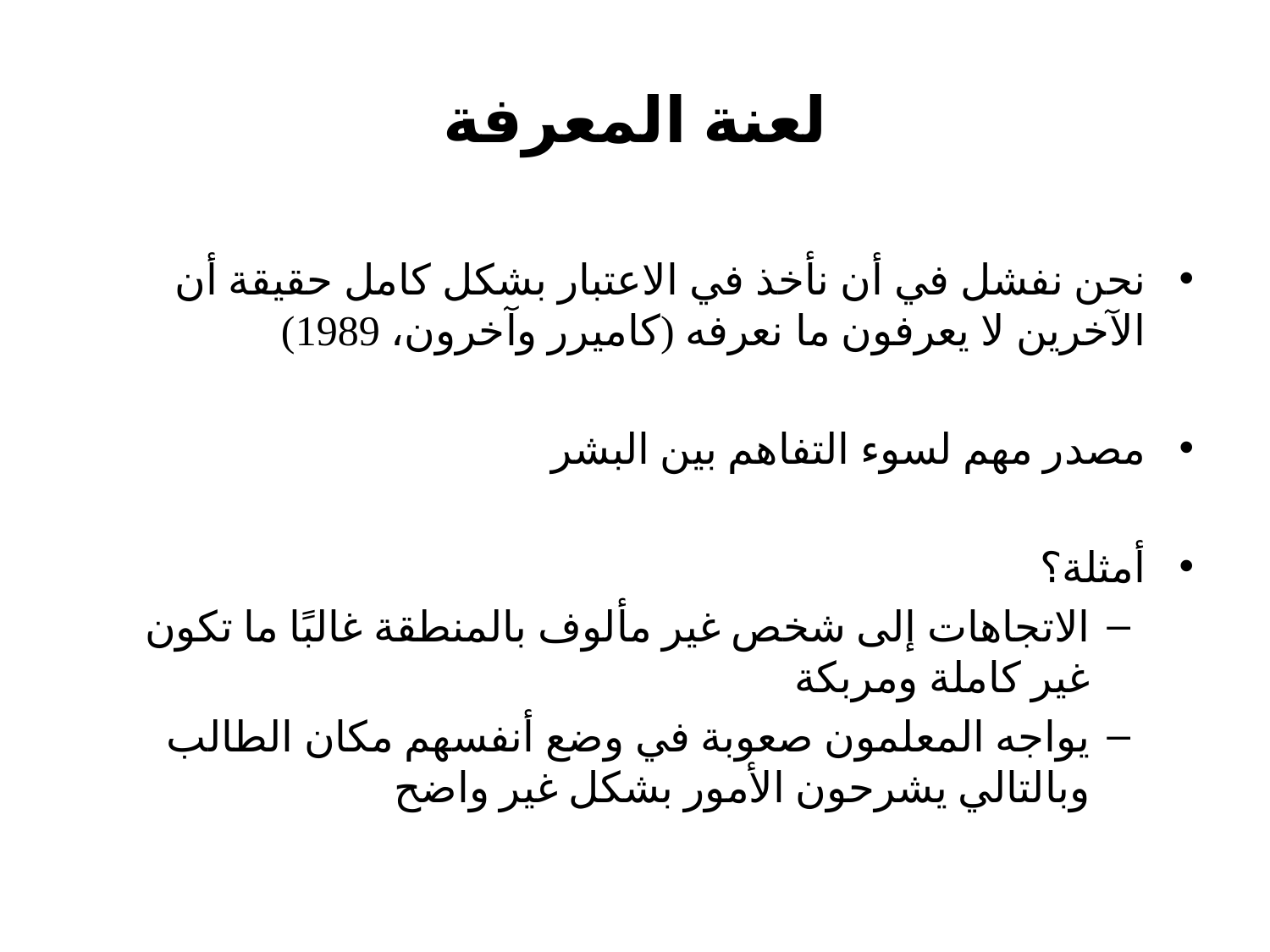

# لعنة المعرفة
نحن نفشل في أن نأخذ في الاعتبار بشكل كامل حقيقة أن الآخرين لا يعرفون ما نعرفه (كاميرر وآخرون، 1989)

مصدر مهم لسوء التفاهم بين البشر

أمثلة؟
الاتجاهات إلى شخص غير مألوف بالمنطقة غالبًا ما تكون غير كاملة ومربكة
يواجه المعلمون صعوبة في وضع أنفسهم مكان الطالب وبالتالي يشرحون الأمور بشكل غير واضح